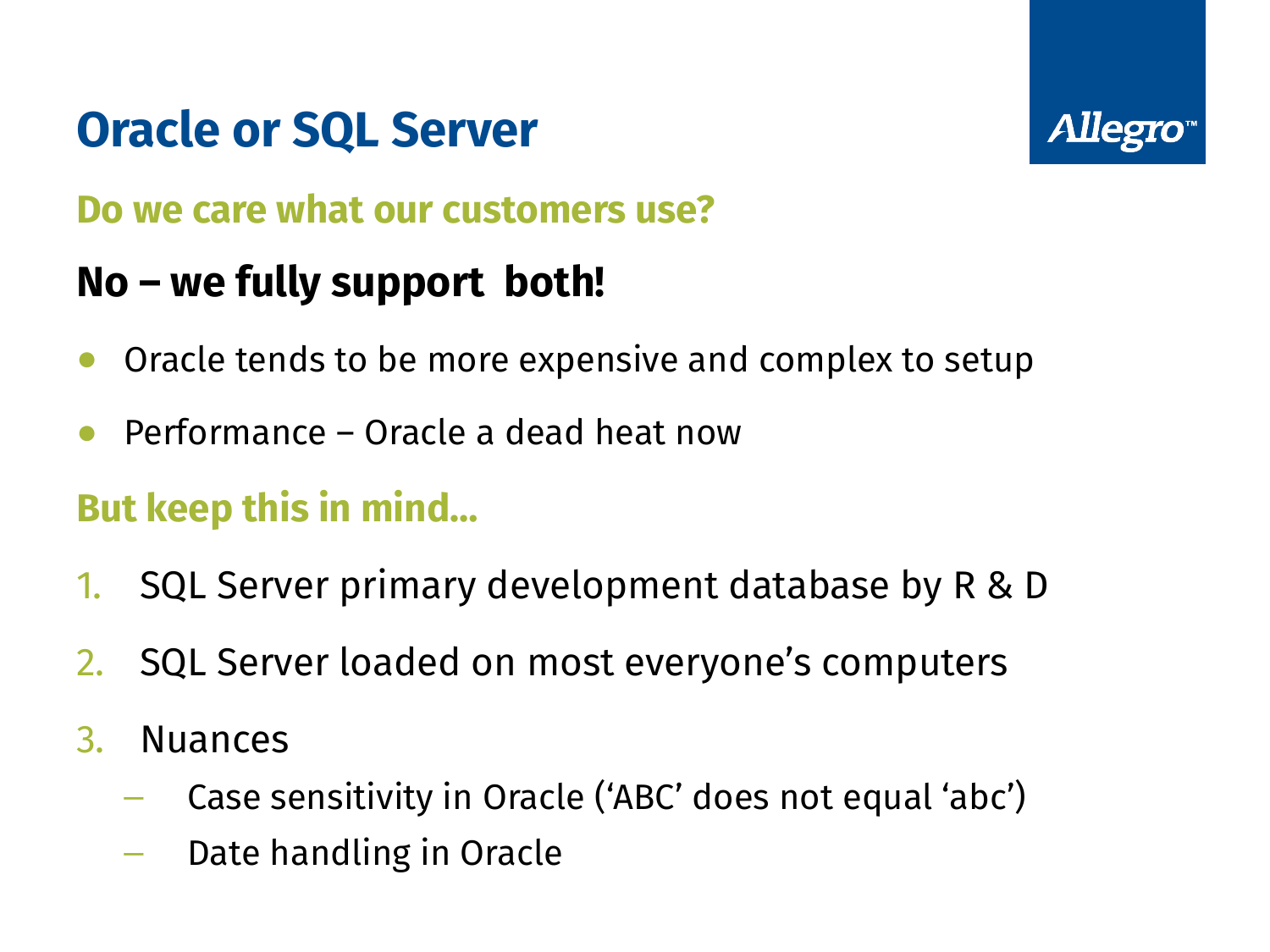

# Oracle or SQL Server
Do we care what our customers use?
No – we fully support  both!
Oracle tends to be more expensive and complex to setup
Performance – Oracle a dead heat now
But keep this in mind…
SQL Server primary development database by R & D
SQL Server loaded on most everyone’s computers
Nuances
Case sensitivity in Oracle (‘ABC’ does not equal ‘abc’)
Date handling in Oracle